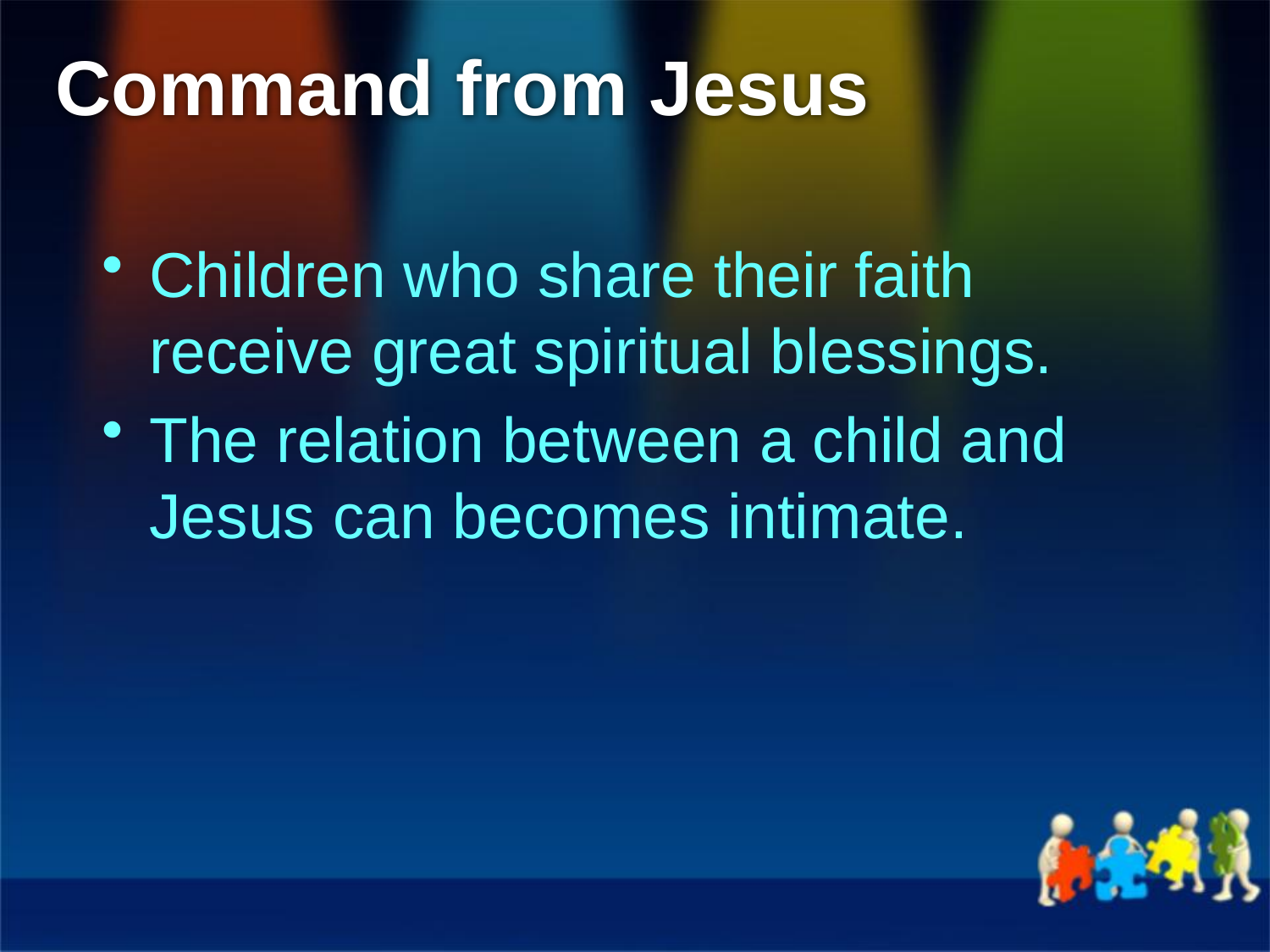

# Command from Jesus
Children who share their faith receive great spiritual blessings.
The relation between a child and Jesus can becomes intimate.